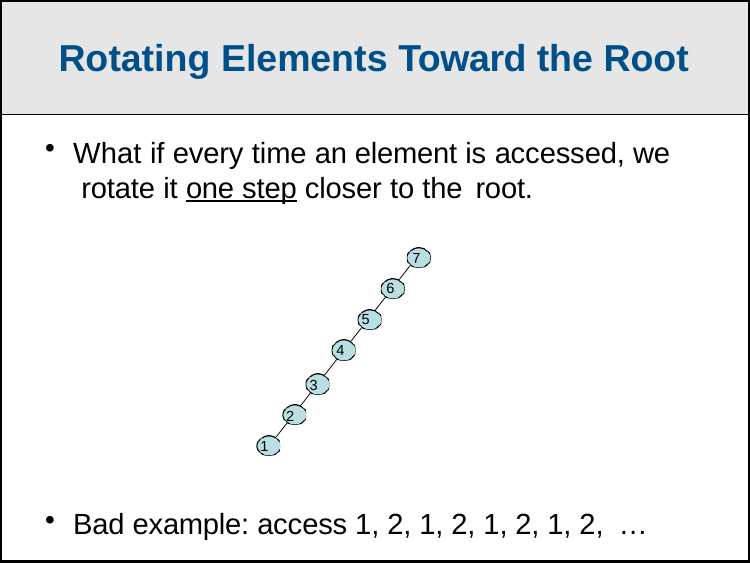

Rotating Elements Toward the Root
What if every time an element is accessed, we  rotate it one step closer to the root.
7
6
5
4

3
2
1

Bad example: access 1, 2, 1, 2, 1, 2, 1, 2, …